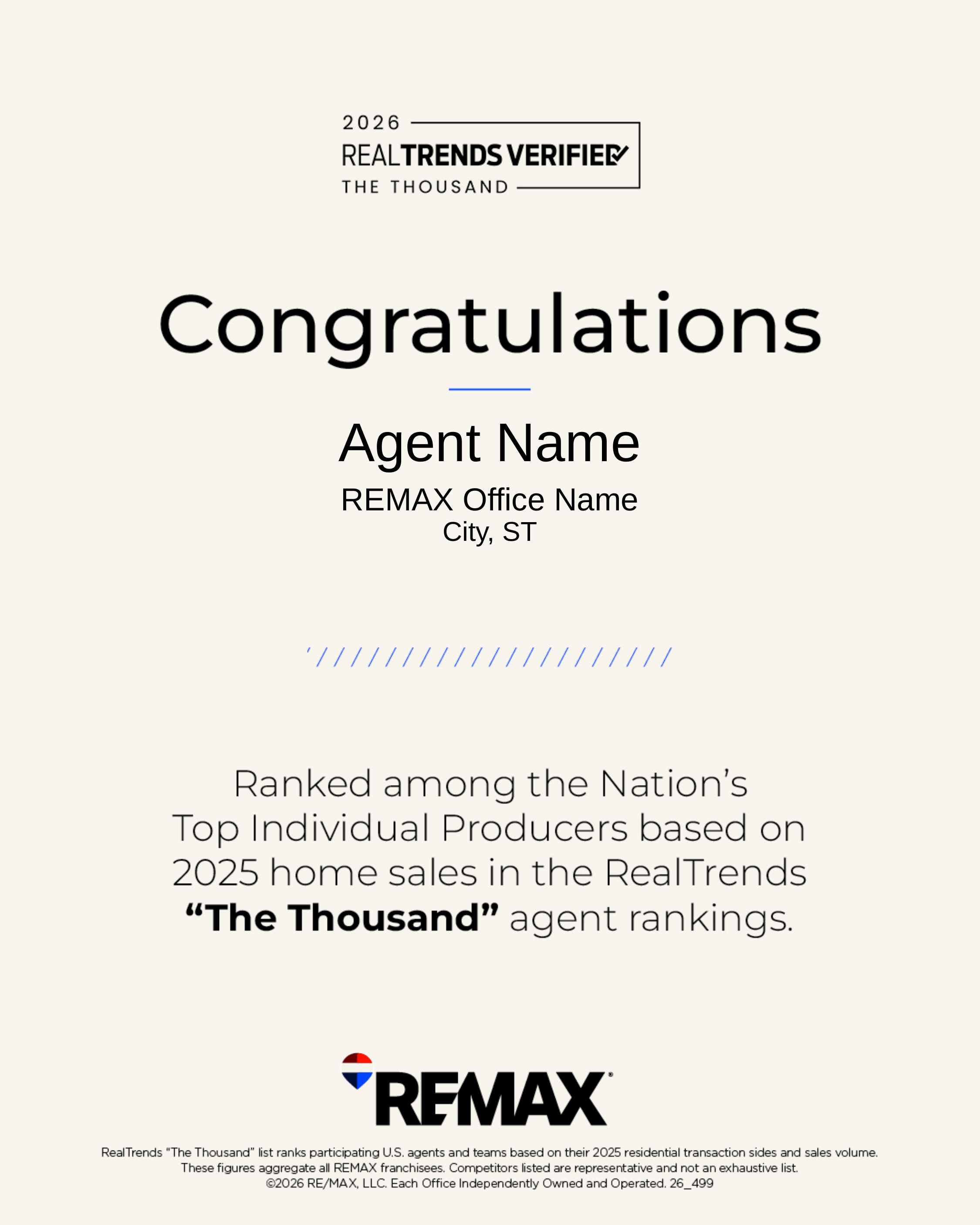

Agent Name
REMAX Office Name
City, ST